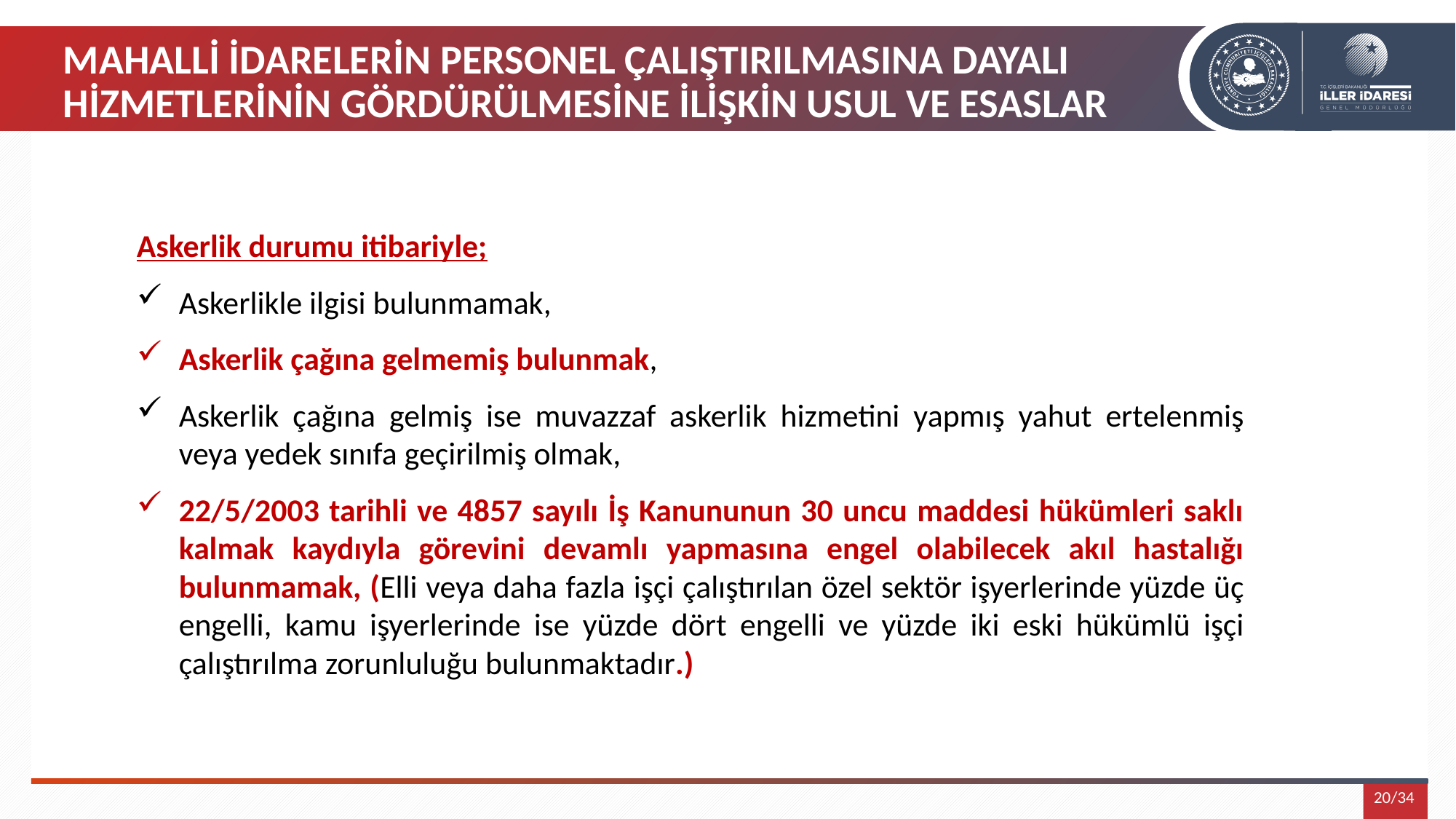

MAHALLİ İDARELERİN PERSONEL ÇALIŞTIRILMASINA DAYALI
HİZMETLERİNİN GÖRDÜRÜLMESİNE İLİŞKİN USUL VE ESASLAR
Askerlik durumu itibariyle;
Askerlikle ilgisi bulunmamak,
Askerlik çağına gelmemiş bulunmak,
Askerlik çağına gelmiş ise muvazzaf askerlik hizmetini yapmış yahut ertelenmiş veya yedek sınıfa geçirilmiş olmak,
22/5/2003 tarihli ve 4857 sayılı İş Kanununun 30 uncu maddesi hükümleri saklı kalmak kaydıyla görevini devamlı yapmasına engel olabilecek akıl hastalığı bulunmamak, (Elli veya daha fazla işçi çalıştırılan özel sektör işyerlerinde yüzde üç engelli, kamu işyerlerinde ise yüzde dört engelli ve yüzde iki eski hükümlü işçi çalıştırılma zorunluluğu bulunmaktadır.)